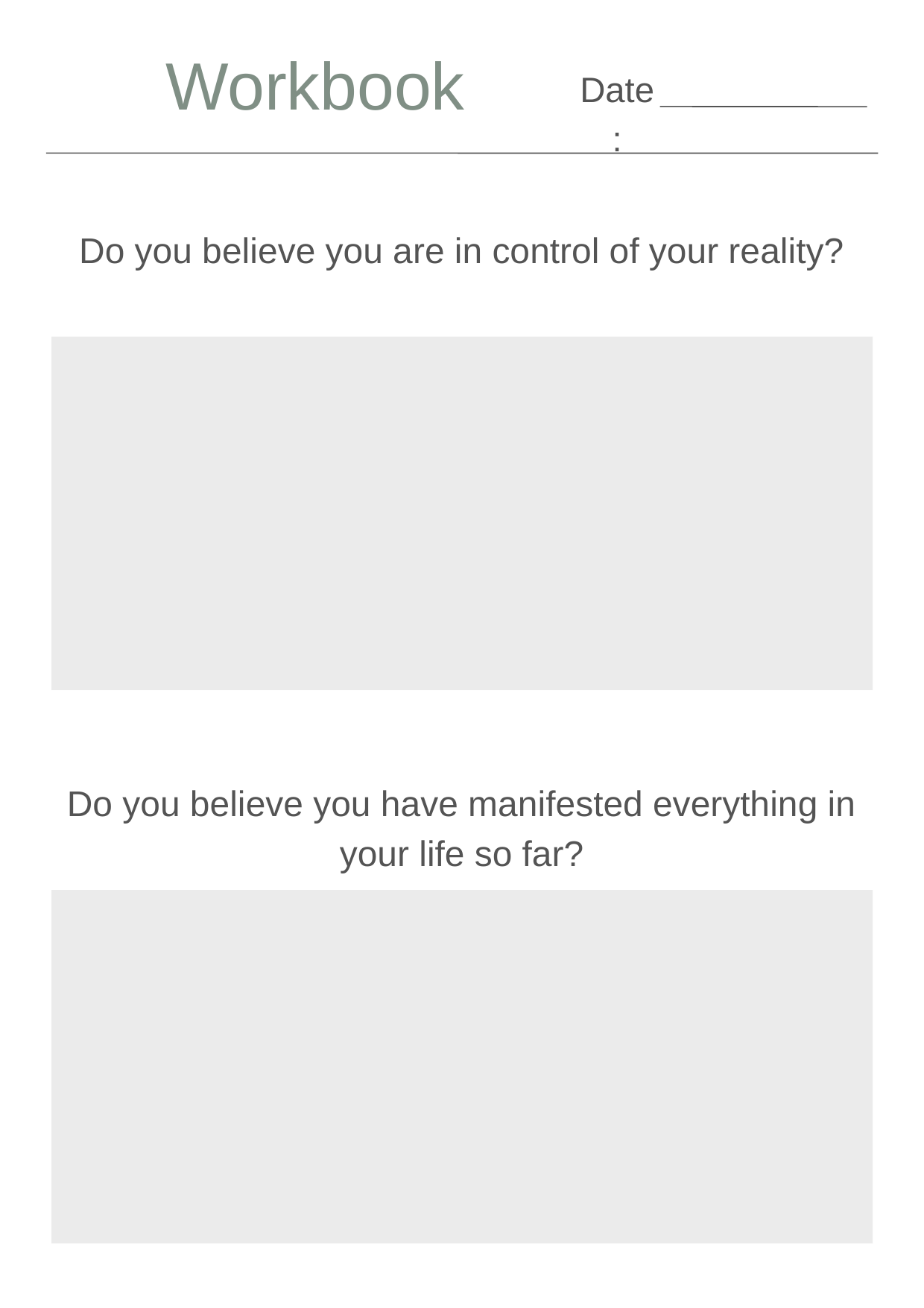

Workbook
Date:

Do you believe you are in control of your reality?

Do you believe you have manifested everything in your life so far?